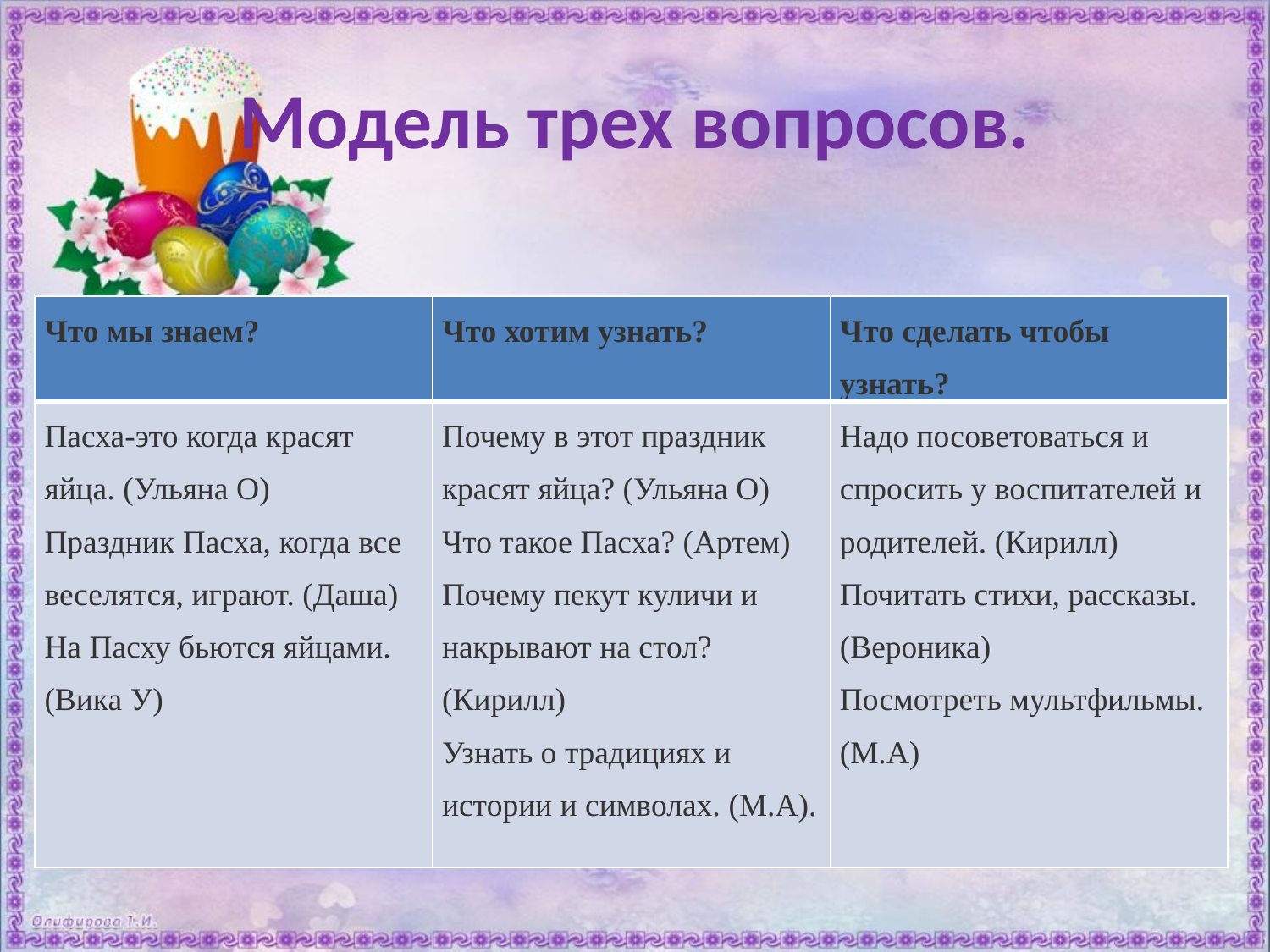

# Модель трех вопросов.
| Что мы знаем? | Что хотим узнать? | Что сделать чтобы узнать? |
| --- | --- | --- |
| Пасха-это когда красят яйца. (Ульяна О) Праздник Пасха, когда все веселятся, играют. (Даша) На Пасху бьются яйцами. (Вика У) | Почему в этот праздник красят яйца? (Ульяна О) Что такое Пасха? (Артем) Почему пекут куличи и накрывают на стол? (Кирилл) Узнать о традициях и истории и символах. (М.А). | Надо посоветоваться и спросить у воспитателей и родителей. (Кирилл) Почитать стихи, рассказы. (Вероника) Посмотреть мультфильмы. (М.А) |